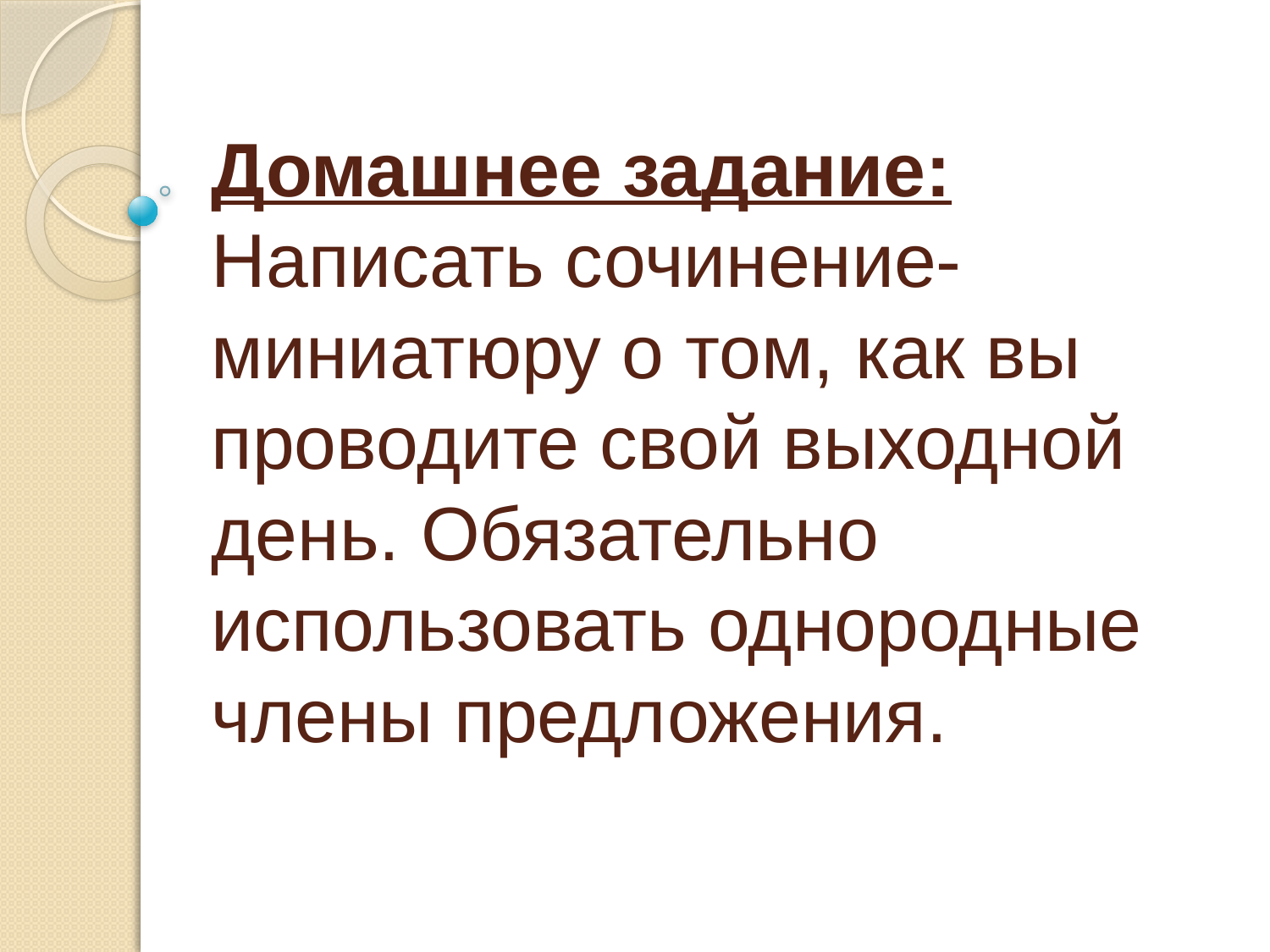

# Домашнее задание: Написать сочинение-миниатюру о том, как вы проводите свой выходной день. Обязательно использовать однородные члены предложения.